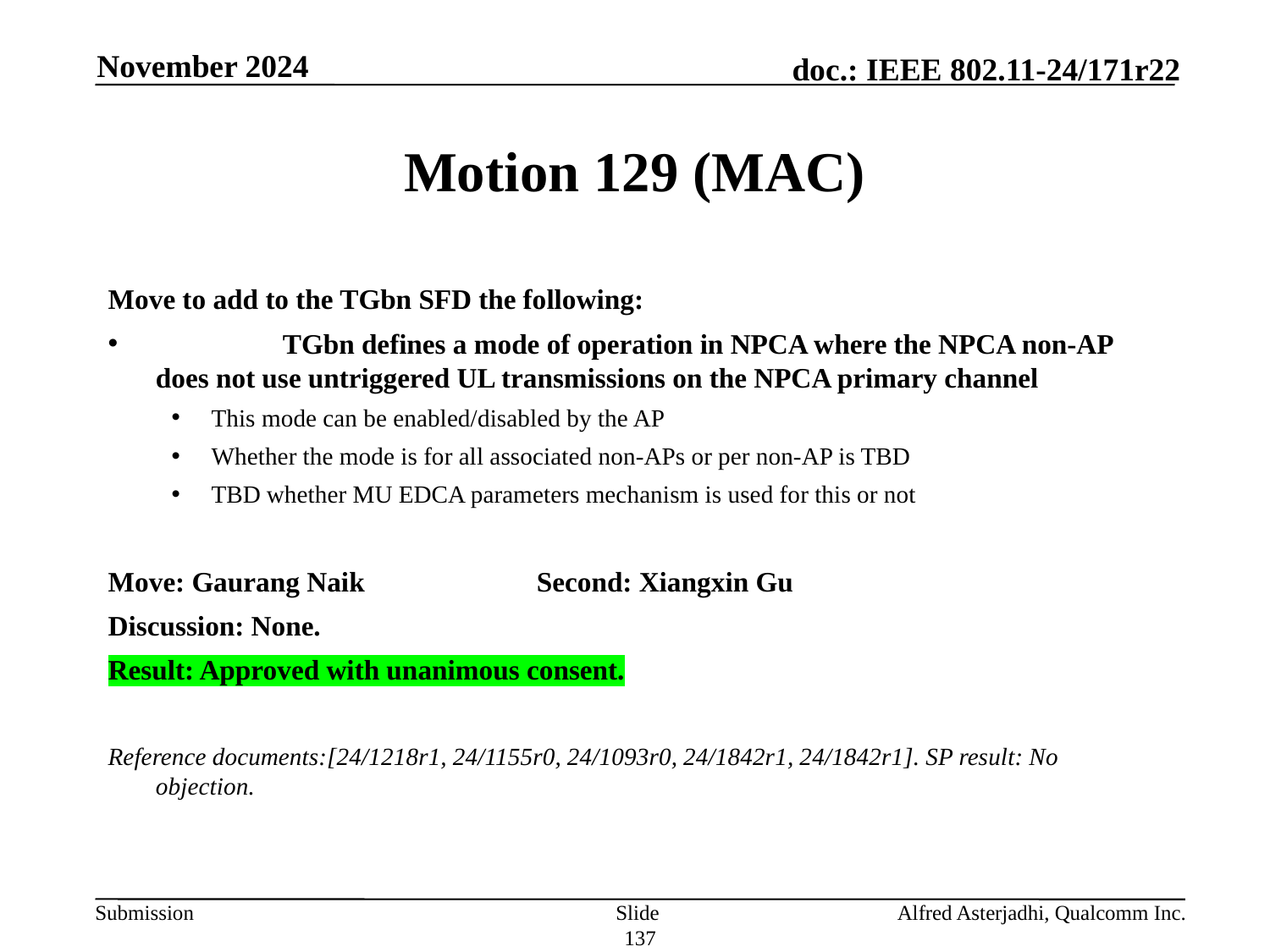

November 2024
# Motion 129 (MAC)
Move to add to the TGbn SFD the following:
	TGbn defines a mode of operation in NPCA where the NPCA non-AP does not use untriggered UL transmissions on the NPCA primary channel
This mode can be enabled/disabled by the AP
Whether the mode is for all associated non-APs or per non-AP is TBD
TBD whether MU EDCA parameters mechanism is used for this or not

Move: Gaurang Naik 		Second: Xiangxin Gu
Discussion: None.
Result: Approved with unanimous consent.

Reference documents:[24/1218r1, 24/1155r0, 24/1093r0, 24/1842r1, 24/1842r1]. SP result: No objection.

Slide 137
Alfred Asterjadhi, Qualcomm Inc.